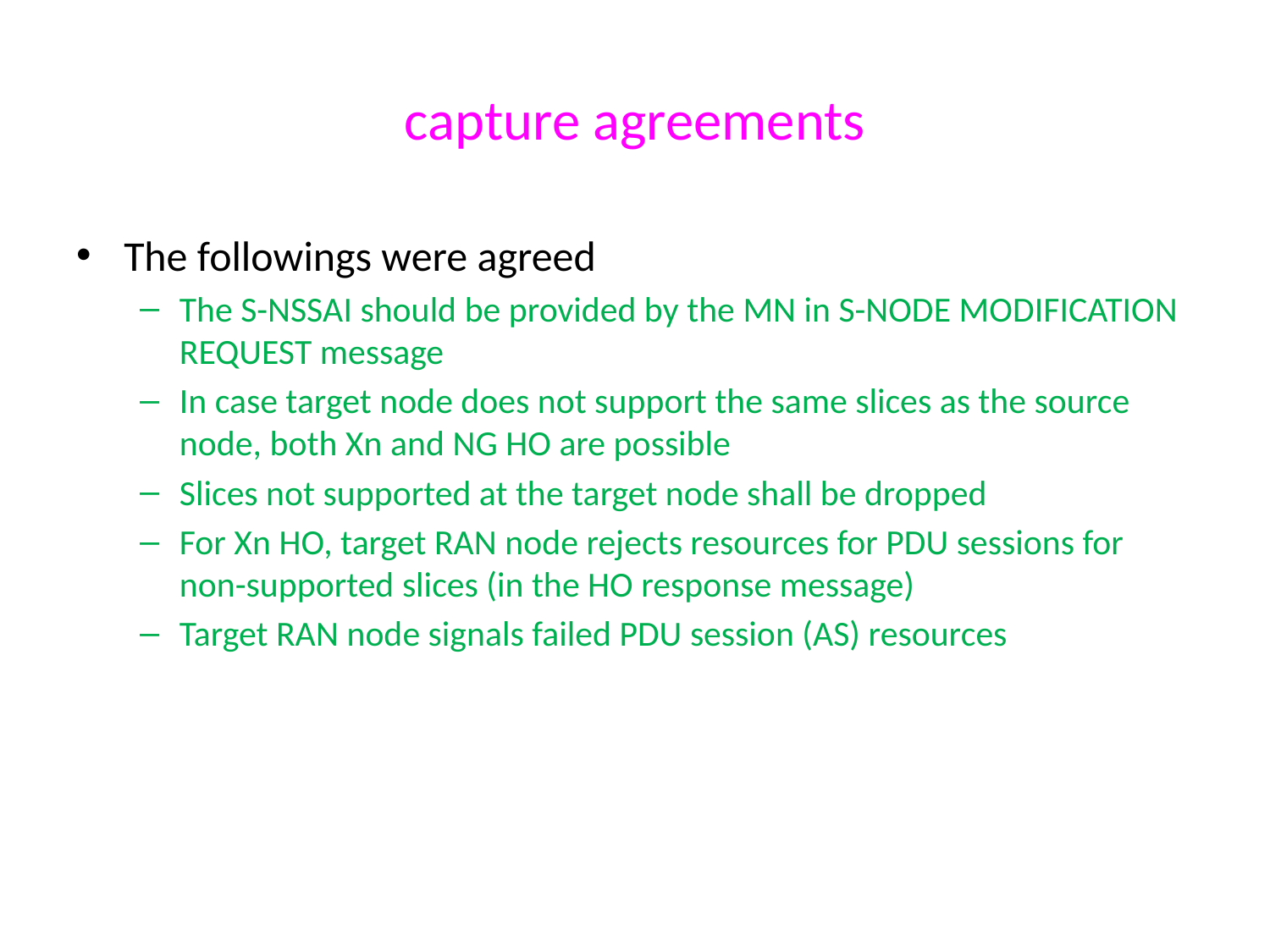

# capture agreements
The followings were agreed
The S-NSSAI should be provided by the MN in S-NODE MODIFICATION REQUEST message
In case target node does not support the same slices as the source node, both Xn and NG HO are possible
Slices not supported at the target node shall be dropped
For Xn HO, target RAN node rejects resources for PDU sessions for non-supported slices (in the HO response message)
Target RAN node signals failed PDU session (AS) resources